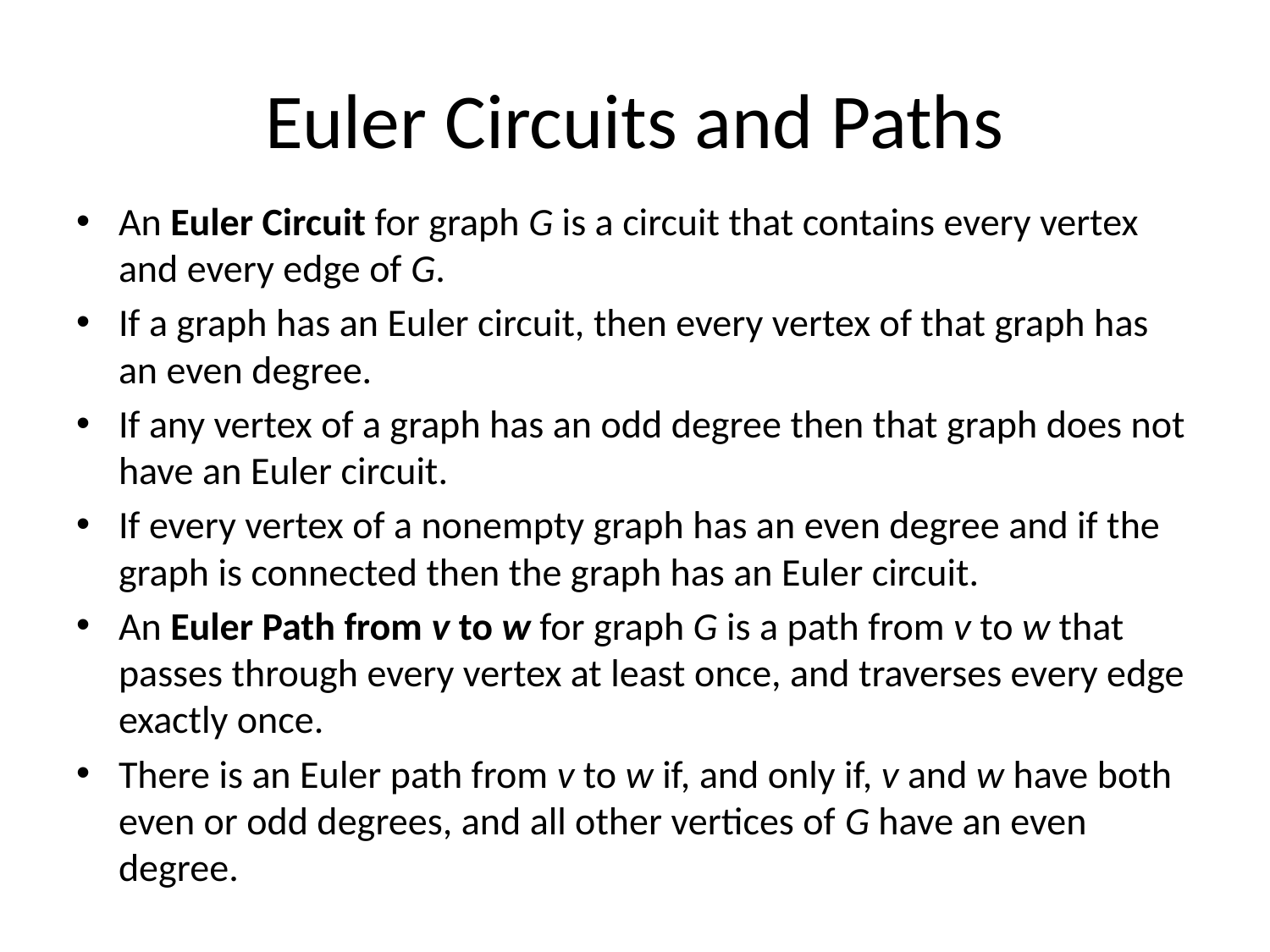

# Euler Circuits and Paths
An Euler Circuit for graph G is a circuit that contains every vertex and every edge of G.
If a graph has an Euler circuit, then every vertex of that graph has an even degree.
If any vertex of a graph has an odd degree then that graph does not have an Euler circuit.
If every vertex of a nonempty graph has an even degree and if the graph is connected then the graph has an Euler circuit.
An Euler Path from v to w for graph G is a path from v to w that passes through every vertex at least once, and traverses every edge exactly once.
There is an Euler path from v to w if, and only if, v and w have both even or odd degrees, and all other vertices of G have an even degree.